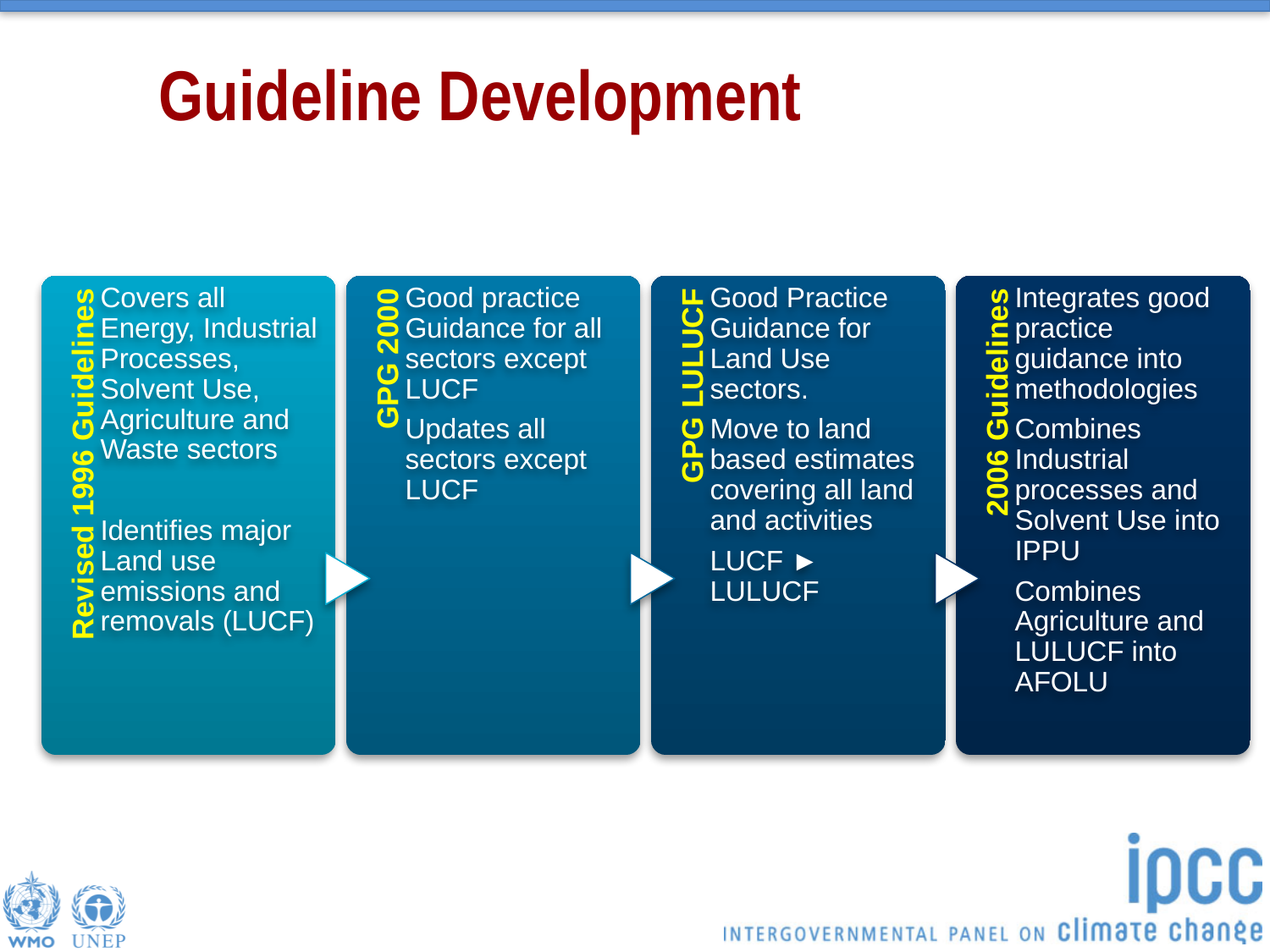

# Guideline Development
Revised 1996 Guidelines
Covers all Energy, Industrial Processes, Solvent Use, Agriculture and Waste sectors

Identifies major Land use emissions and removals (LUCF)
GPG 2000
Good practice Guidance for all sectors except LUCF
Updates all sectors except LUCF

GPG LULUCF
Good Practice Guidance for Land Use sectors.
Move to land based estimates covering all land and activities
LUCF ► LULUCF
2006 Guidelines
Integrates good practice guidance into methodologies
Combines Industrial processes and Solvent Use into IPPU
Combines Agriculture and LULUCF into AFOLU